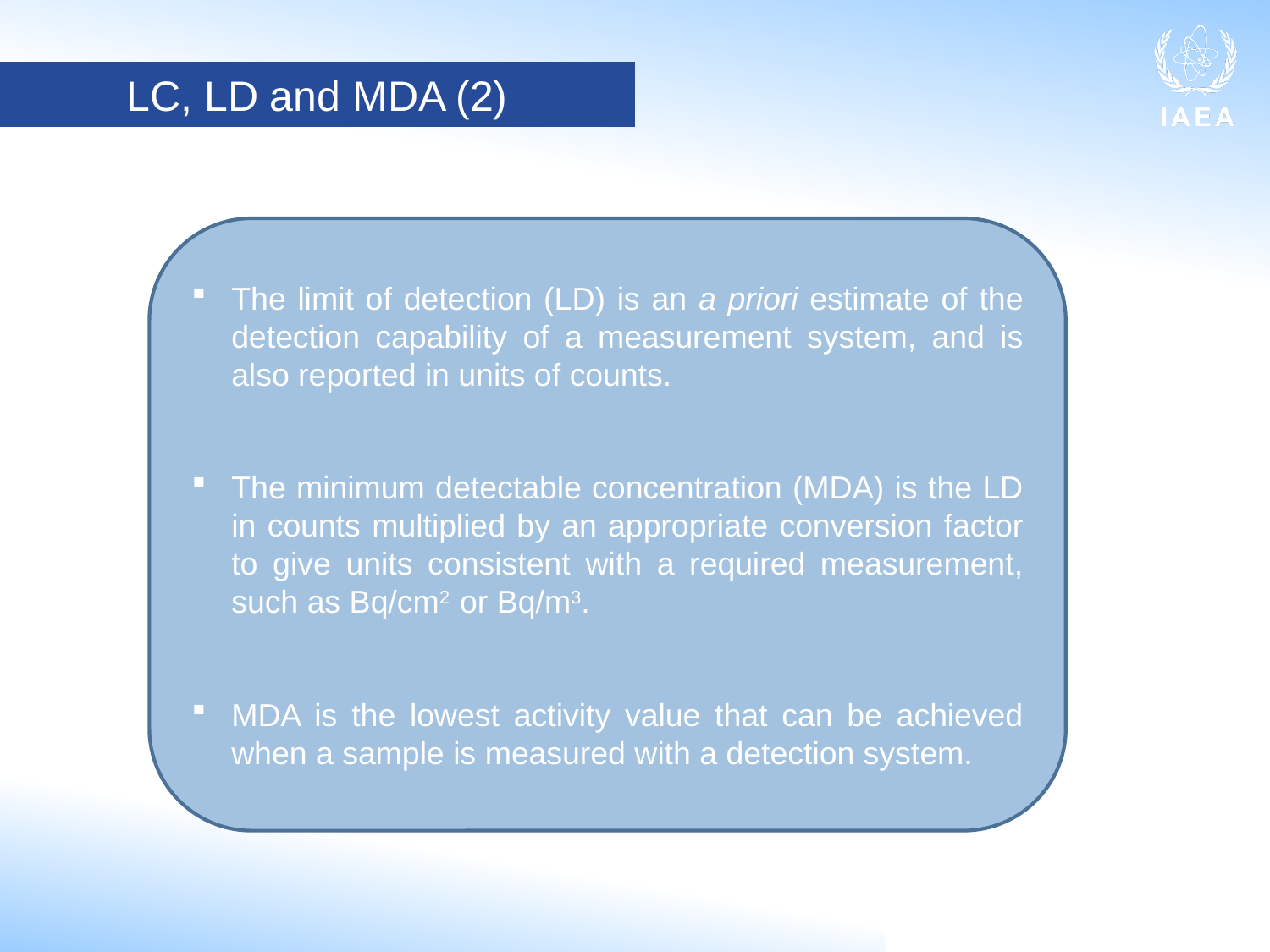

LC, LD and MDA (2)
The limit of detection (LD) is an a priori estimate of the detection capability of a measurement system, and is also reported in units of counts.
The minimum detectable concentration (MDA) is the LD in counts multiplied by an appropriate conversion factor to give units consistent with a required measurement, such as Bq/cm2  or Bq/m3.
MDA is the lowest activity value that can be achieved when a sample is measured with a detection system.